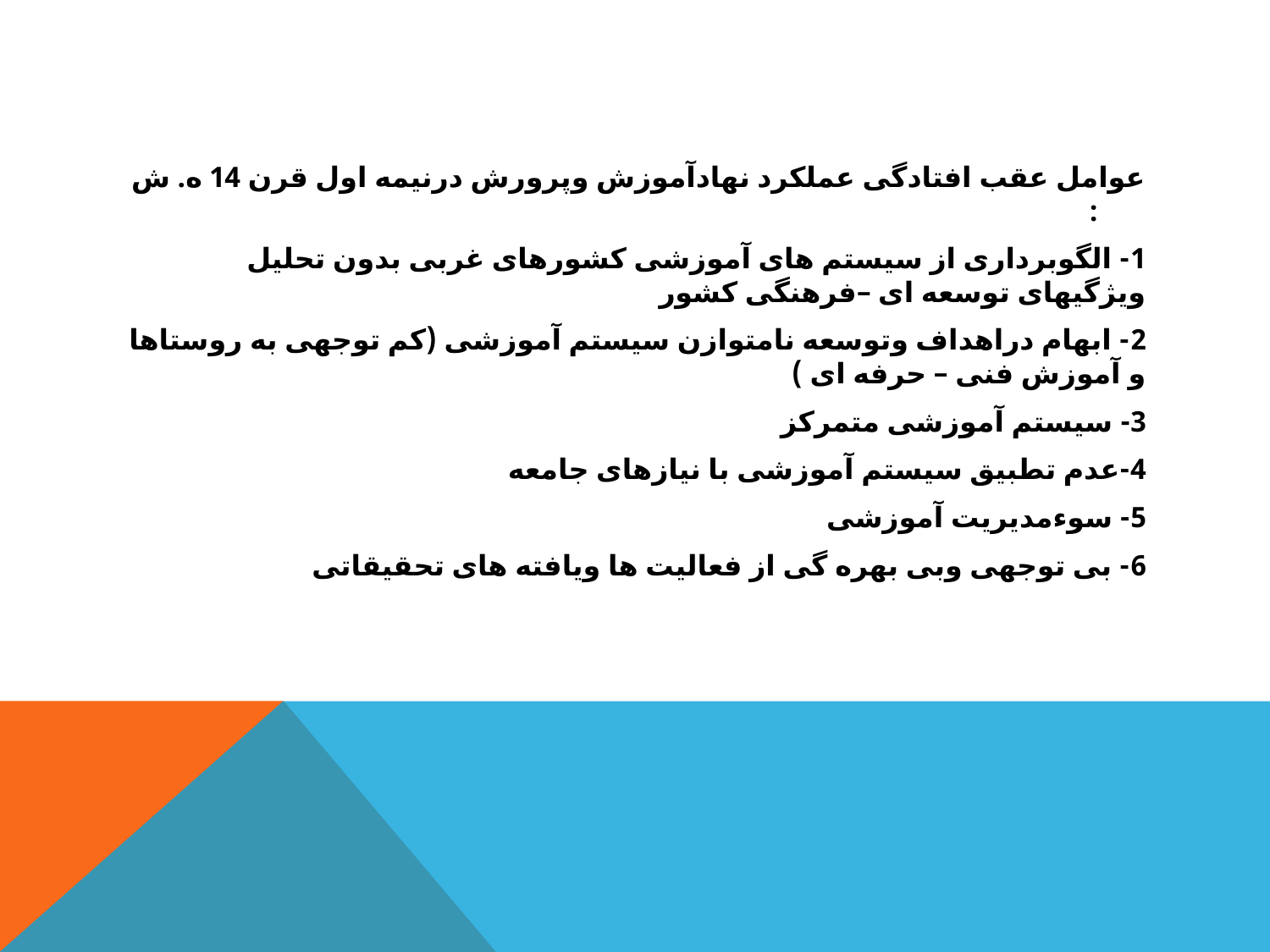

عوامل عقب افتادگی عملکرد نهادآموزش وپرورش درنیمه اول قرن 14 ه. ش :
1- الگوبرداری از سیستم های آموزشی کشورهای غربی بدون تحلیل ویژگیهای توسعه ای –فرهنگی کشور
2- ابهام دراهداف وتوسعه نامتوازن سیستم آموزشی (کم توجهی به روستاها و آموزش فنی – حرفه ای )
3- سیستم آموزشی متمرکز
4-عدم تطبیق سیستم آموزشی با نیازهای جامعه
5- سوءمدیریت آموزشی
6- بی توجهی وبی بهره گی از فعالیت ها ویافته های تحقیقاتی